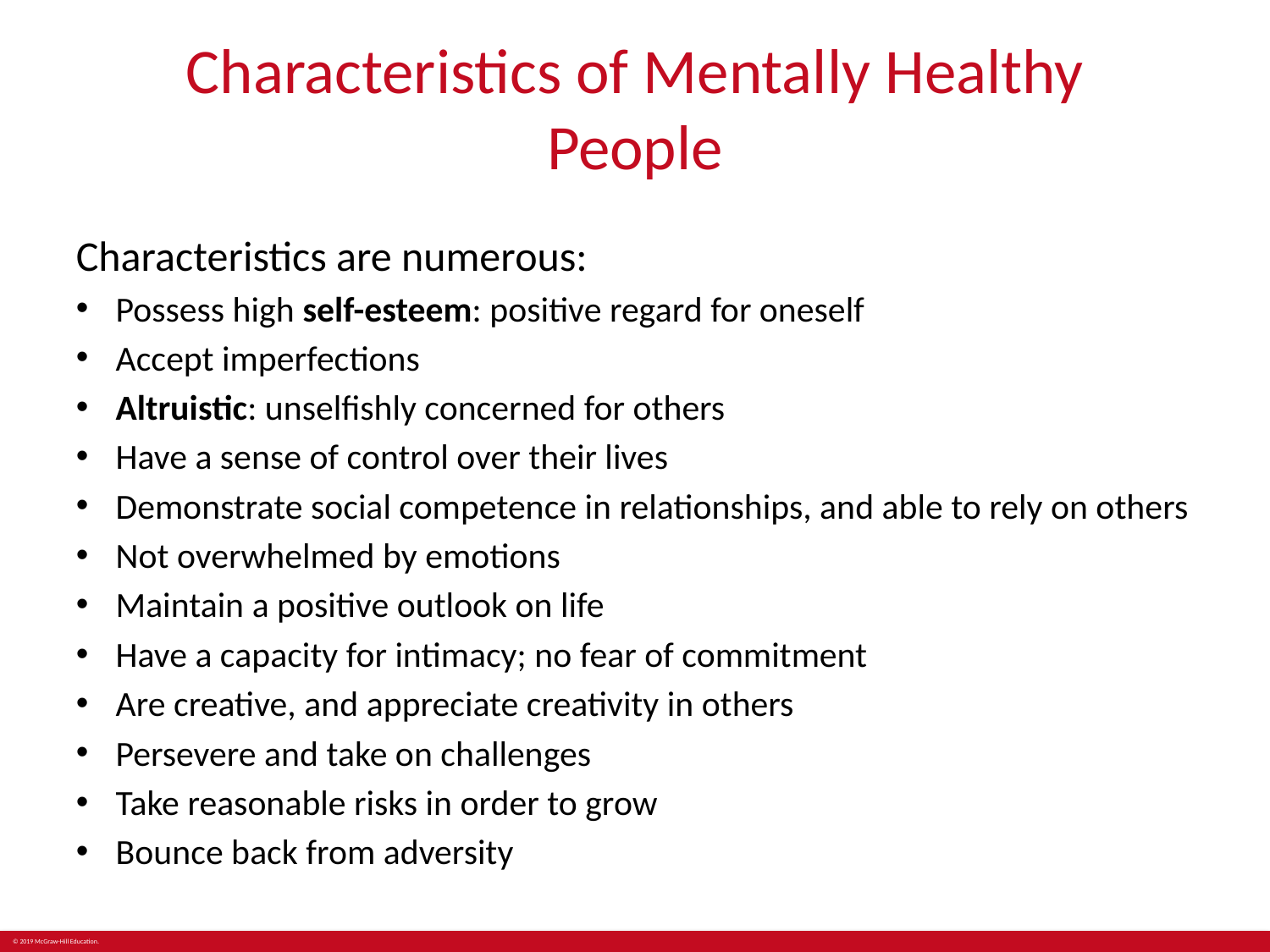

# Characteristics of Mentally Healthy People
Characteristics are numerous:
Possess high self-esteem: positive regard for oneself
Accept imperfections
Altruistic: unselfishly concerned for others
Have a sense of control over their lives
Demonstrate social competence in relationships, and able to rely on others
Not overwhelmed by emotions
Maintain a positive outlook on life
Have a capacity for intimacy; no fear of commitment
Are creative, and appreciate creativity in others
Persevere and take on challenges
Take reasonable risks in order to grow
Bounce back from adversity